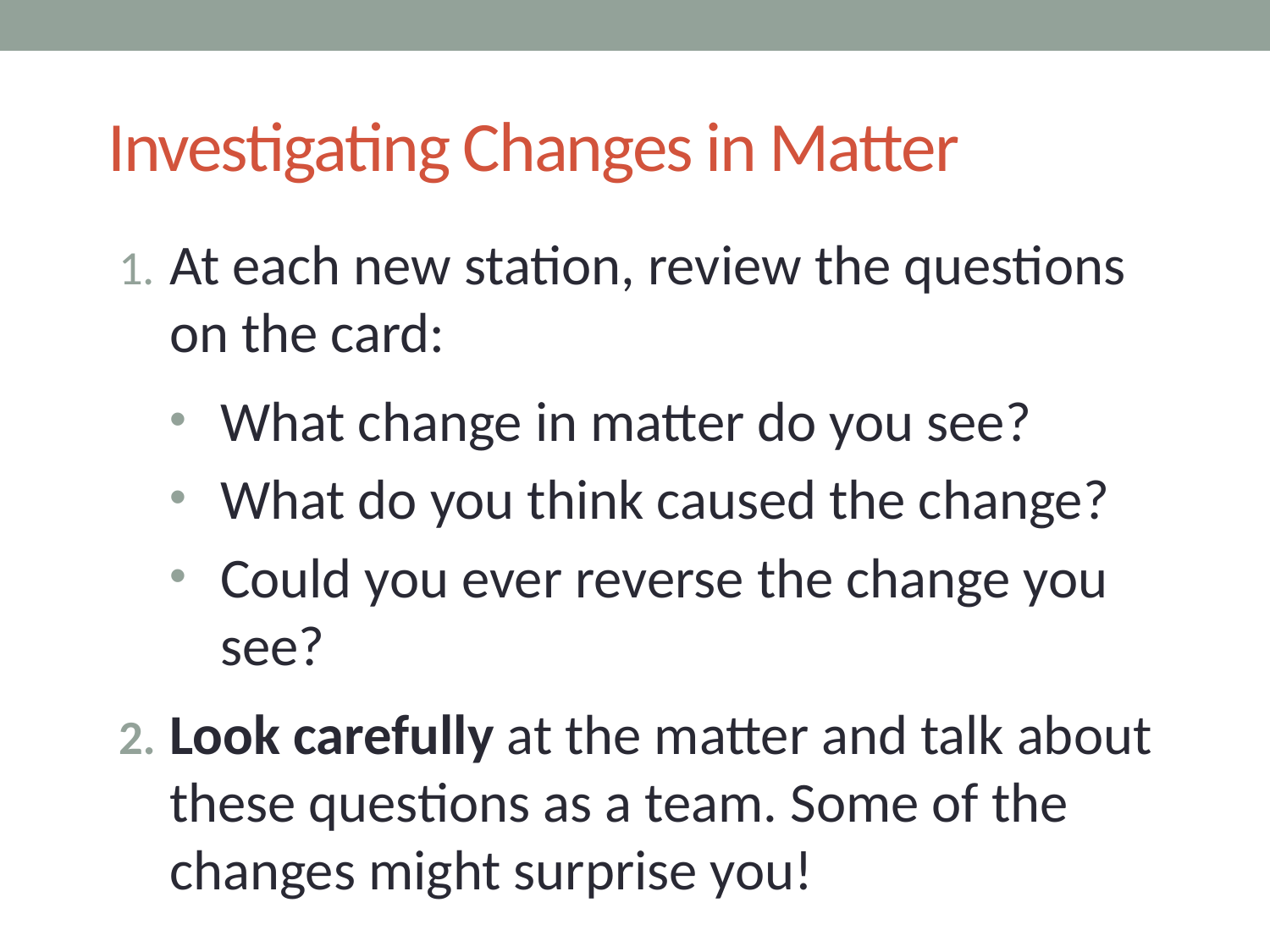

# Investigating Changes in Matter
At each new station, review the questions on the card:
What change in matter do you see?
What do you think caused the change?
Could you ever reverse the change you see?
Look carefully at the matter and talk about these questions as a team. Some of the changes might surprise you!